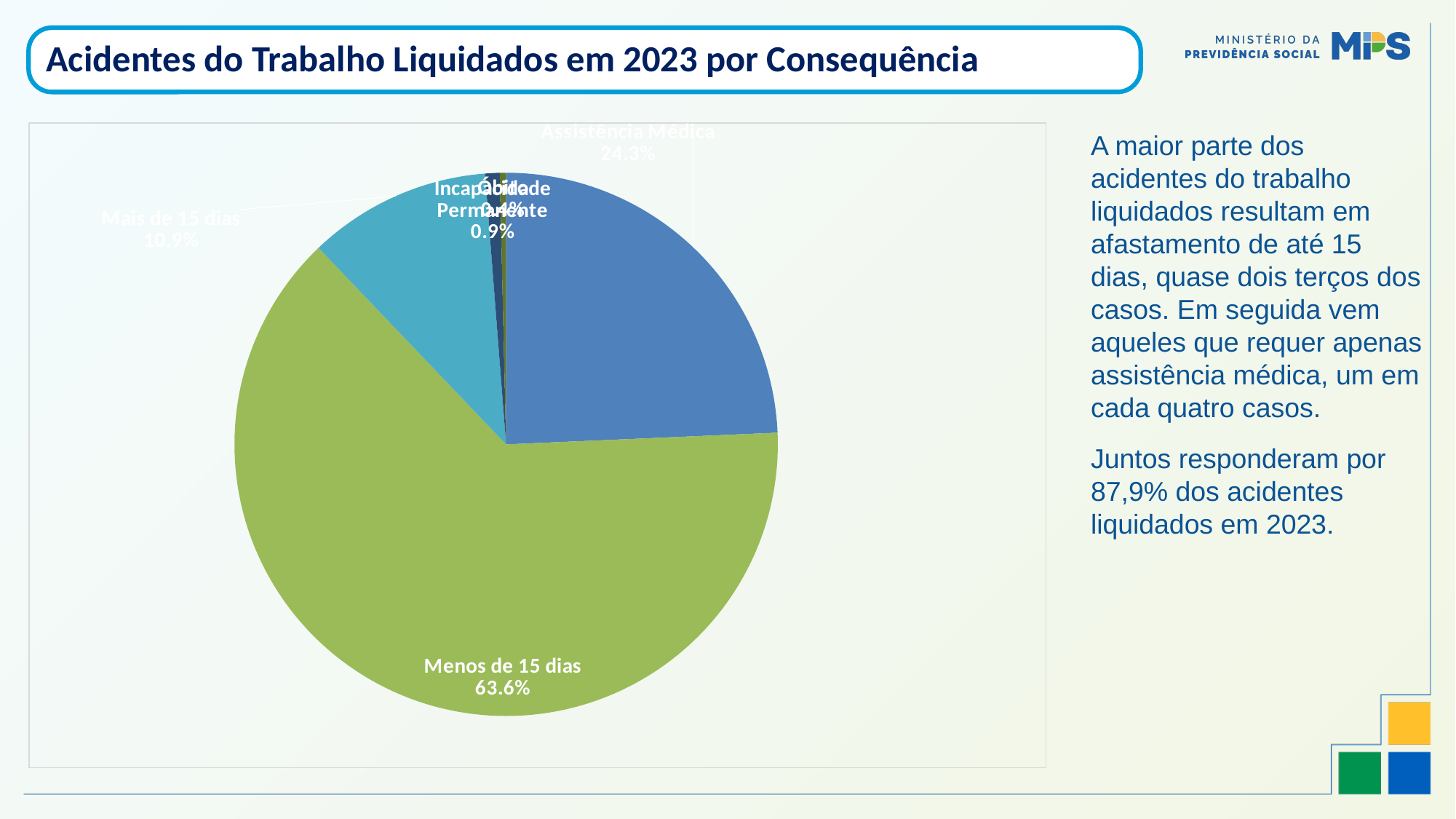

Acidentes do Trabalho Liquidados em 2023 por Consequência

[unsupported chart]

A maior parte dos acidentes do trabalho liquidados resultam em afastamento de até 15 dias, quase dois terços dos casos. Em seguida vem aqueles que requer apenas assistência médica, um em cada quatro casos.
Juntos responderam por 87,9% dos acidentes liquidados em 2023.